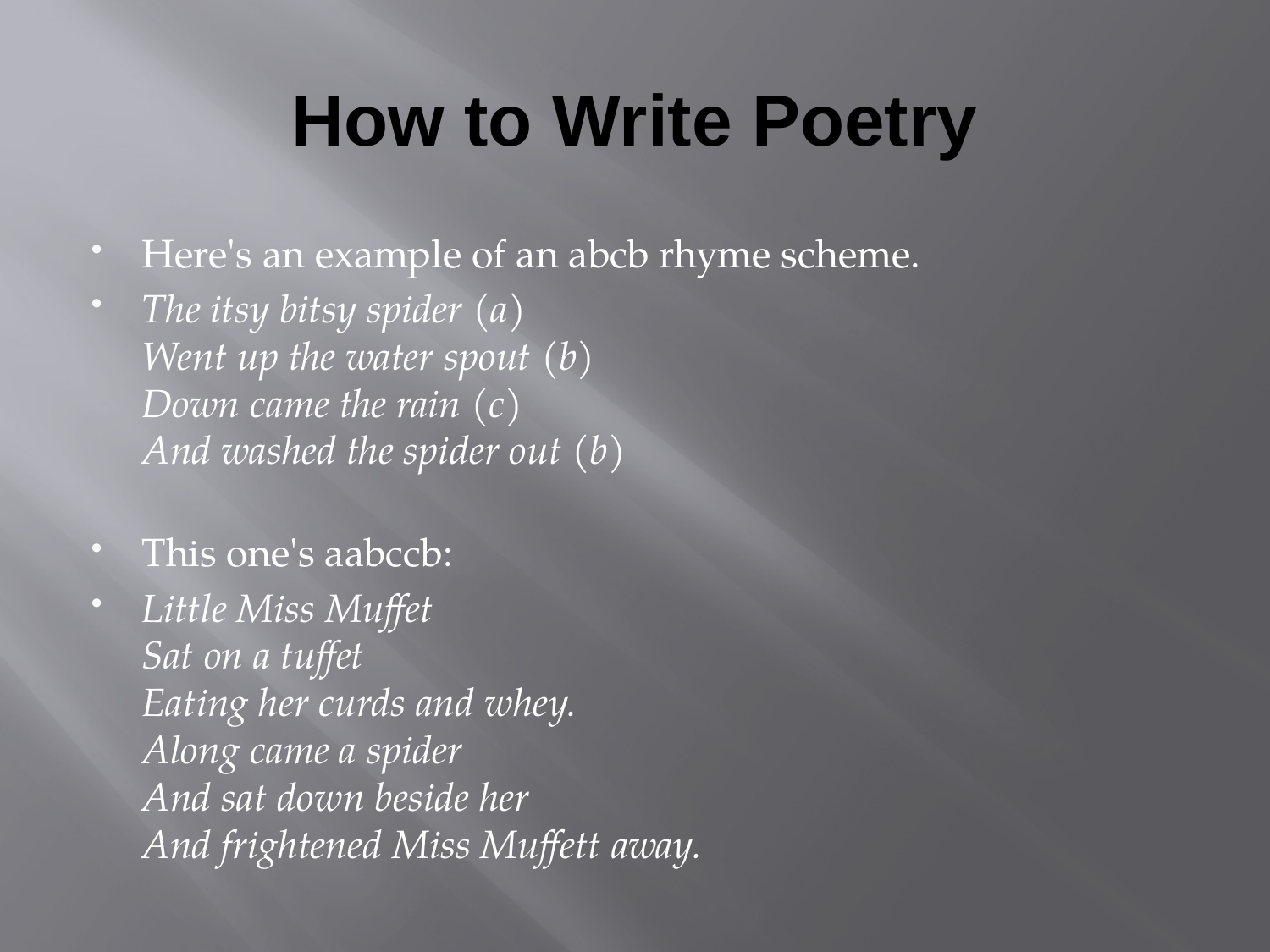

# How to Write Poetry
Here's an example of an abcb rhyme scheme.
The itsy bitsy spider (a)
Went up the water spout (b)
Down came the rain (c)
And washed the spider out (b)
This one's aabccb:
Little Miss Muffet
Sat on a tuffet
Eating her curds and whey.
Along came a spider
And sat down beside her
And frightened Miss Muffett away.